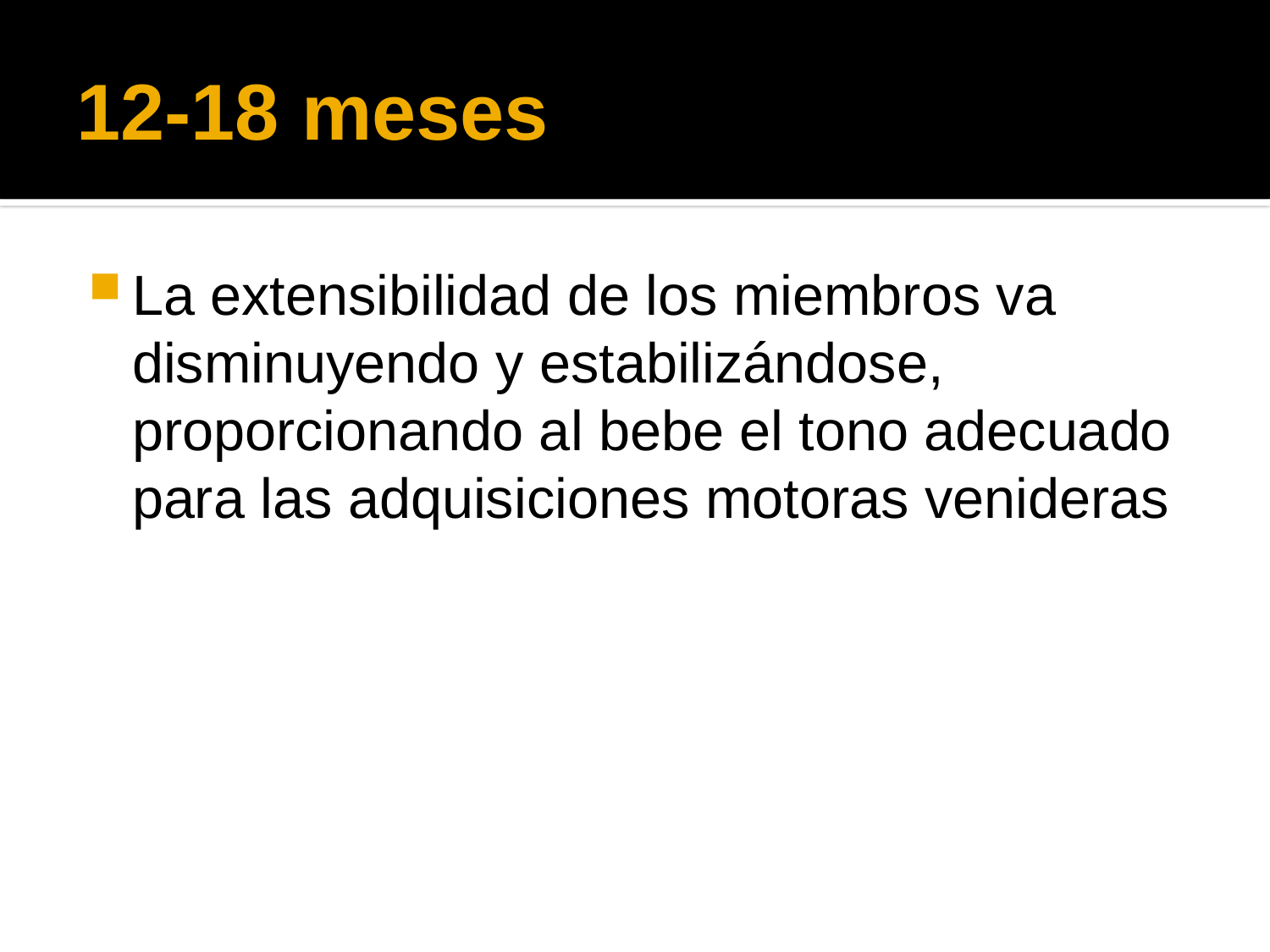

# 12-18 meses
La extensibilidad de los miembros va disminuyendo y estabilizándose, proporcionando al bebe el tono adecuado para las adquisiciones motoras venideras